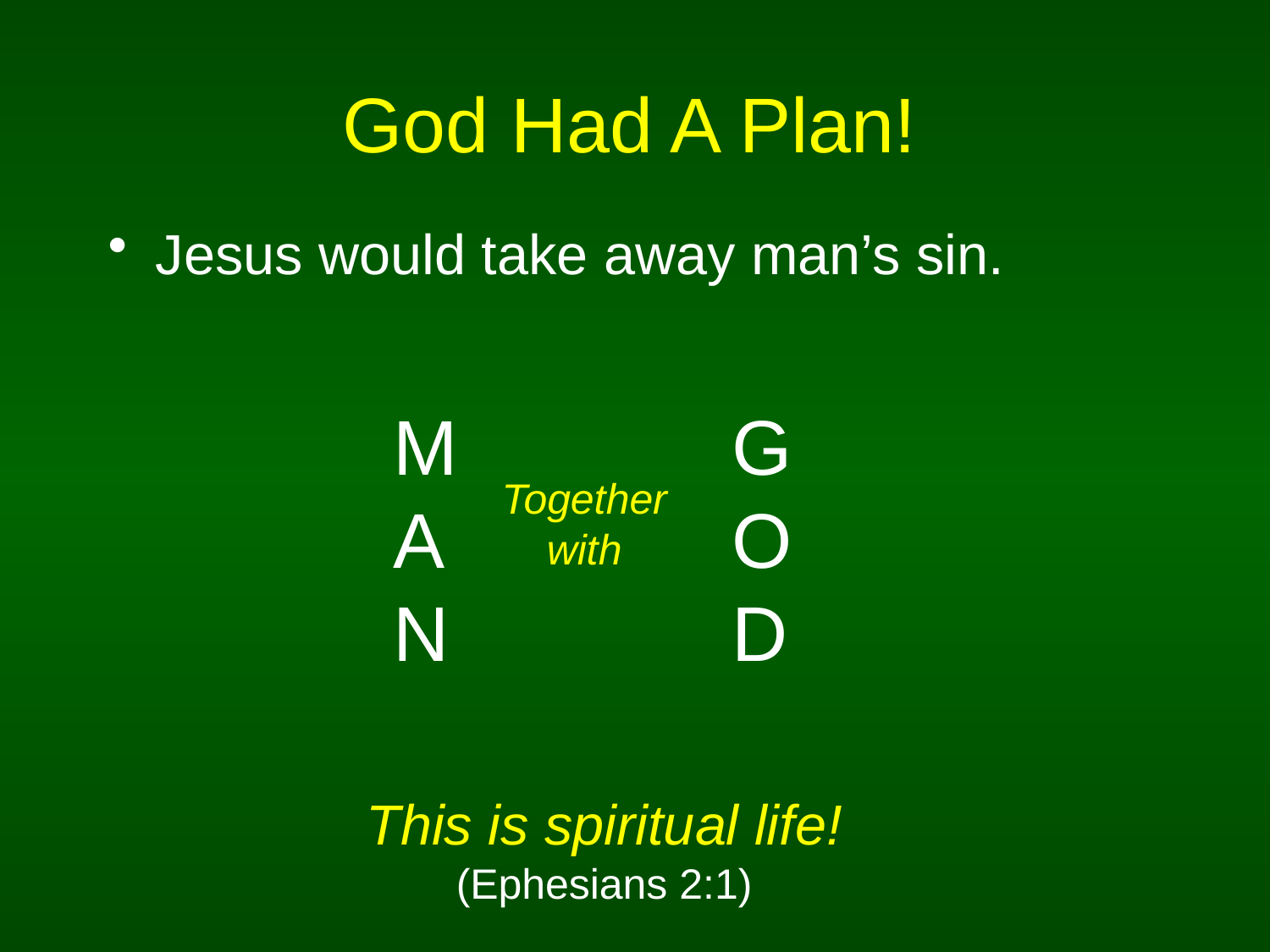

# God Had A Plan!
Jesus would take away man’s sin.
M
A
N
G
O
D
Together
with
This is spiritual life!
(Ephesians 2:1)